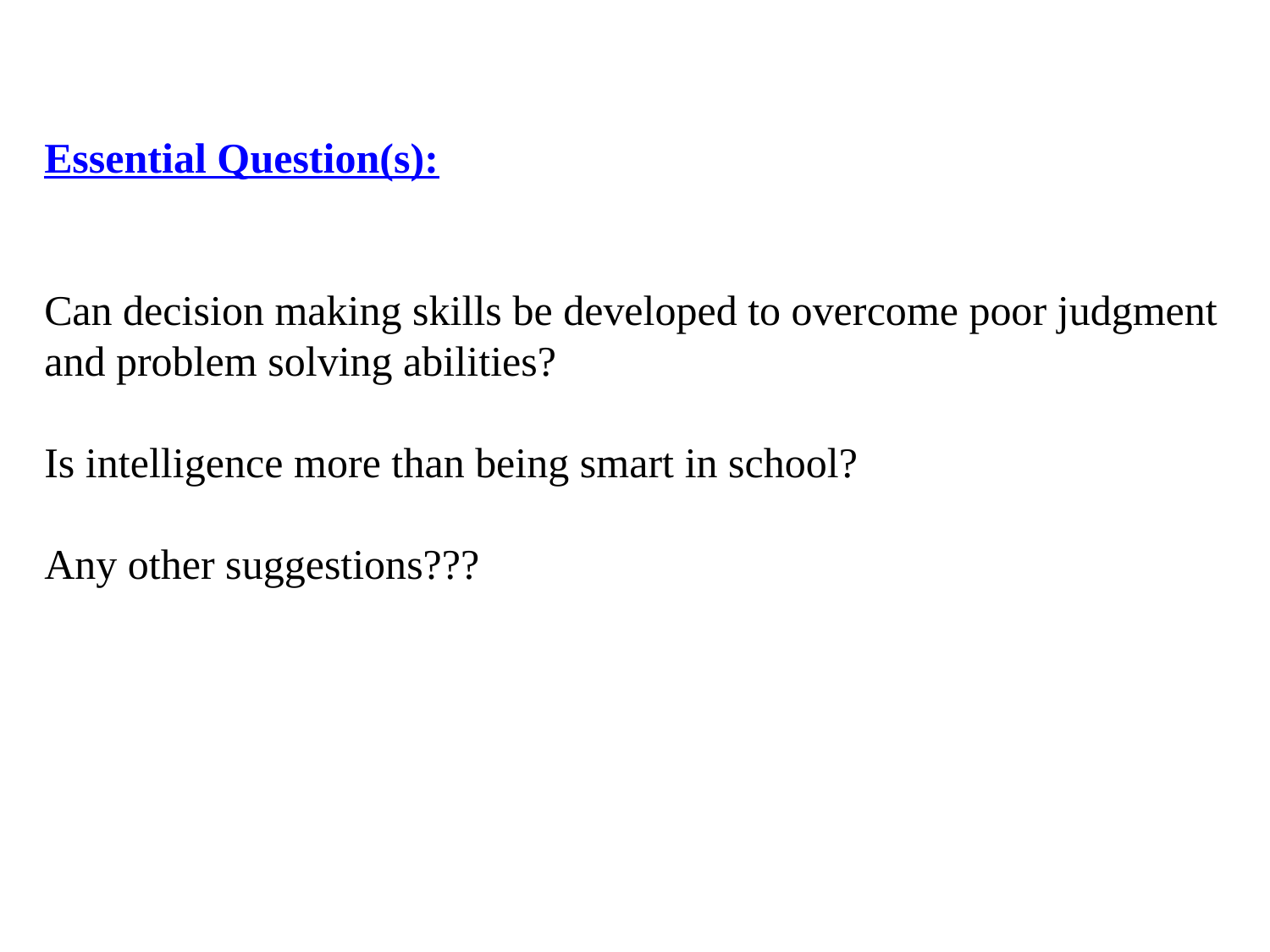

Essential Question(s):

Can decision making skills be developed to overcome poor judgment and problem solving abilities?

Is intelligence more than being smart in school?

Any other suggestions???